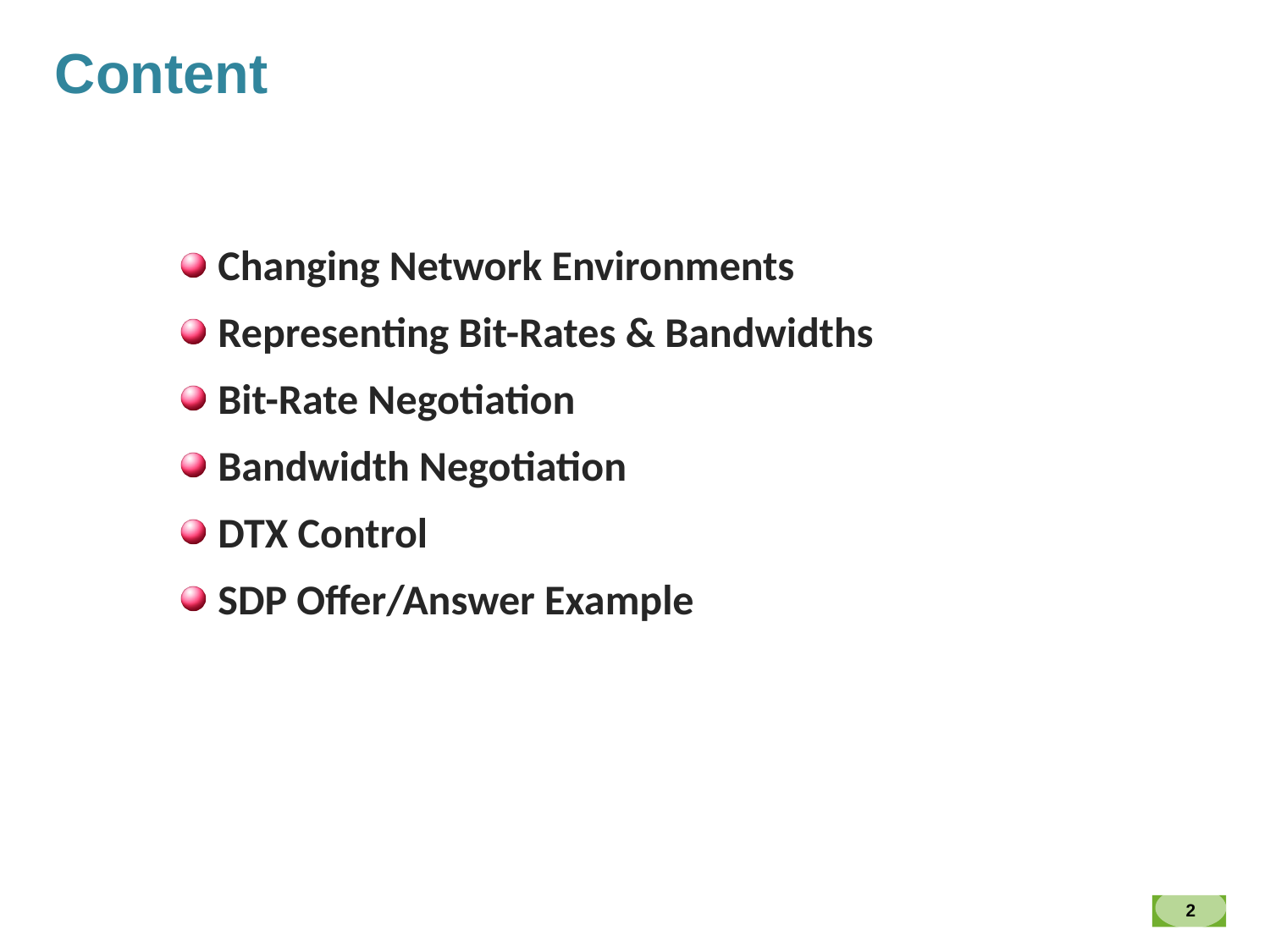

Content
 Changing Network Environments
 Representing Bit-Rates & Bandwidths
 Bit-Rate Negotiation
 Bandwidth Negotiation
 DTX Control
 SDP Offer/Answer Example